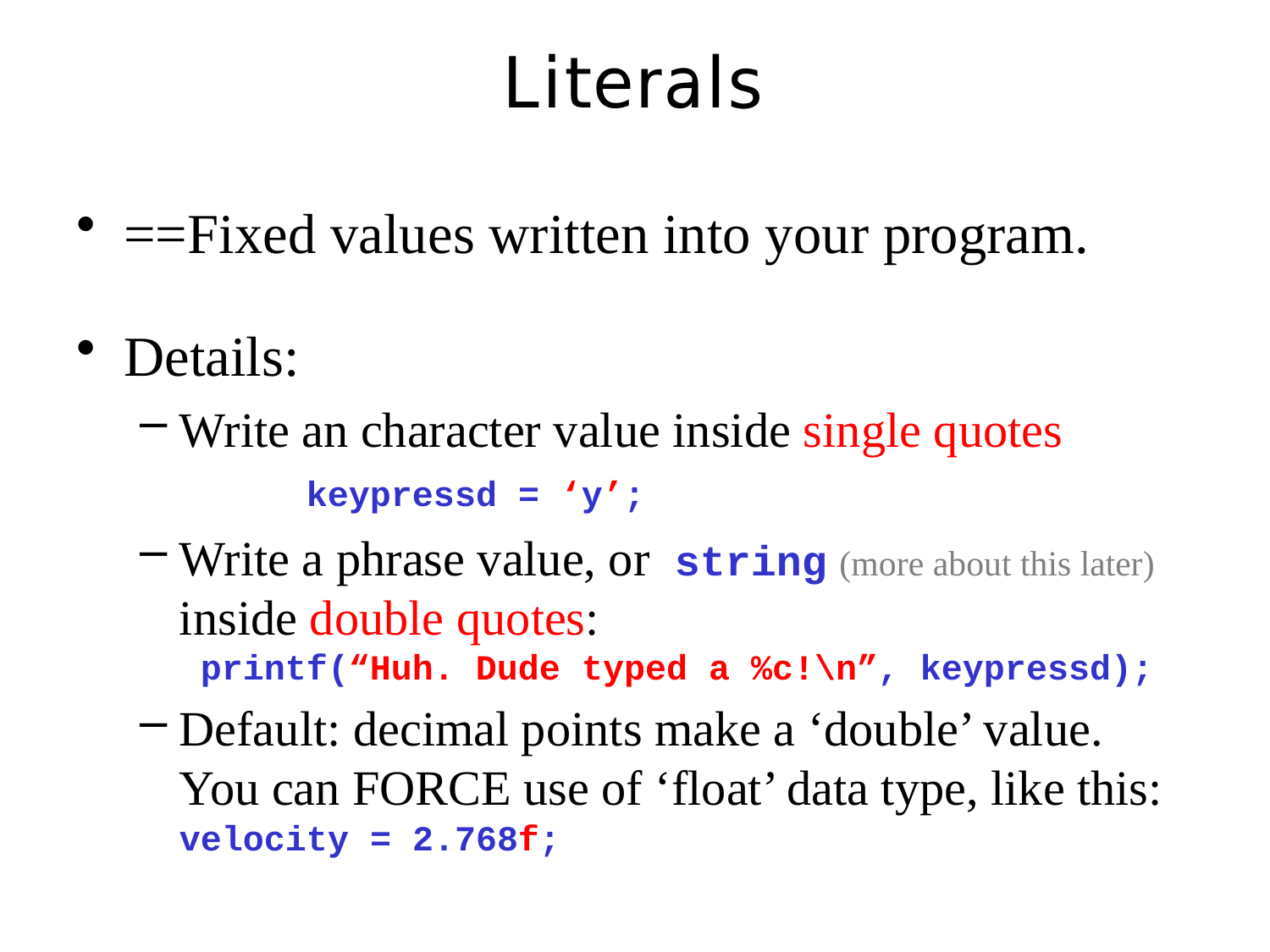

# Literals
==Fixed values written into your program.

Details:
Write an character value inside single quotes
	keypressd = ‘y’;
Write a phrase value, or  string (more about this later)
inside double quotes:
 printf(“Huh. Dude typed a %c!\n”, keypressd);
Default: decimal points make a ‘double’ value.
You can FORCE use of ‘float’ data type, like this:
velocity = 2.768f;